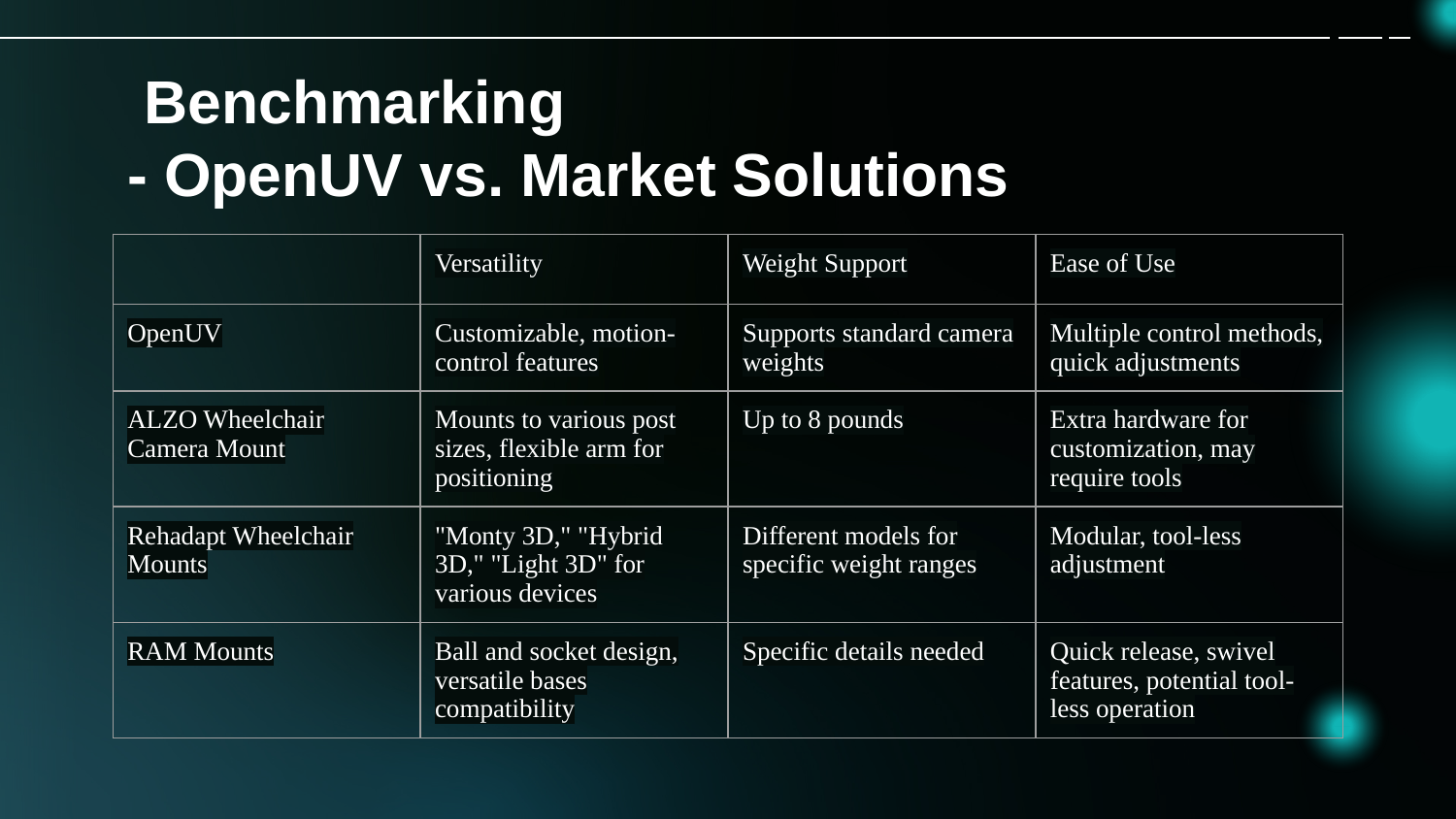

# Benchmarking
- OpenUV vs. Market Solutions
|  | Versatility | Weight Support | Ease of Use |
| --- | --- | --- | --- |
| OpenUV | Customizable, motion-control features | Supports standard camera weights | Multiple control methods, quick adjustments |
| ALZO Wheelchair Camera Mount | Mounts to various post sizes, flexible arm for positioning | Up to 8 pounds | Extra hardware for customization, may require tools |
| Rehadapt Wheelchair Mounts | "Monty 3D," "Hybrid 3D," "Light 3D" for various devices | Different models for specific weight ranges | Modular, tool-less adjustment |
| RAM Mounts | Ball and socket design, versatile bases compatibility | Specific details needed | Quick release, swivel features, potential tool-less operation |